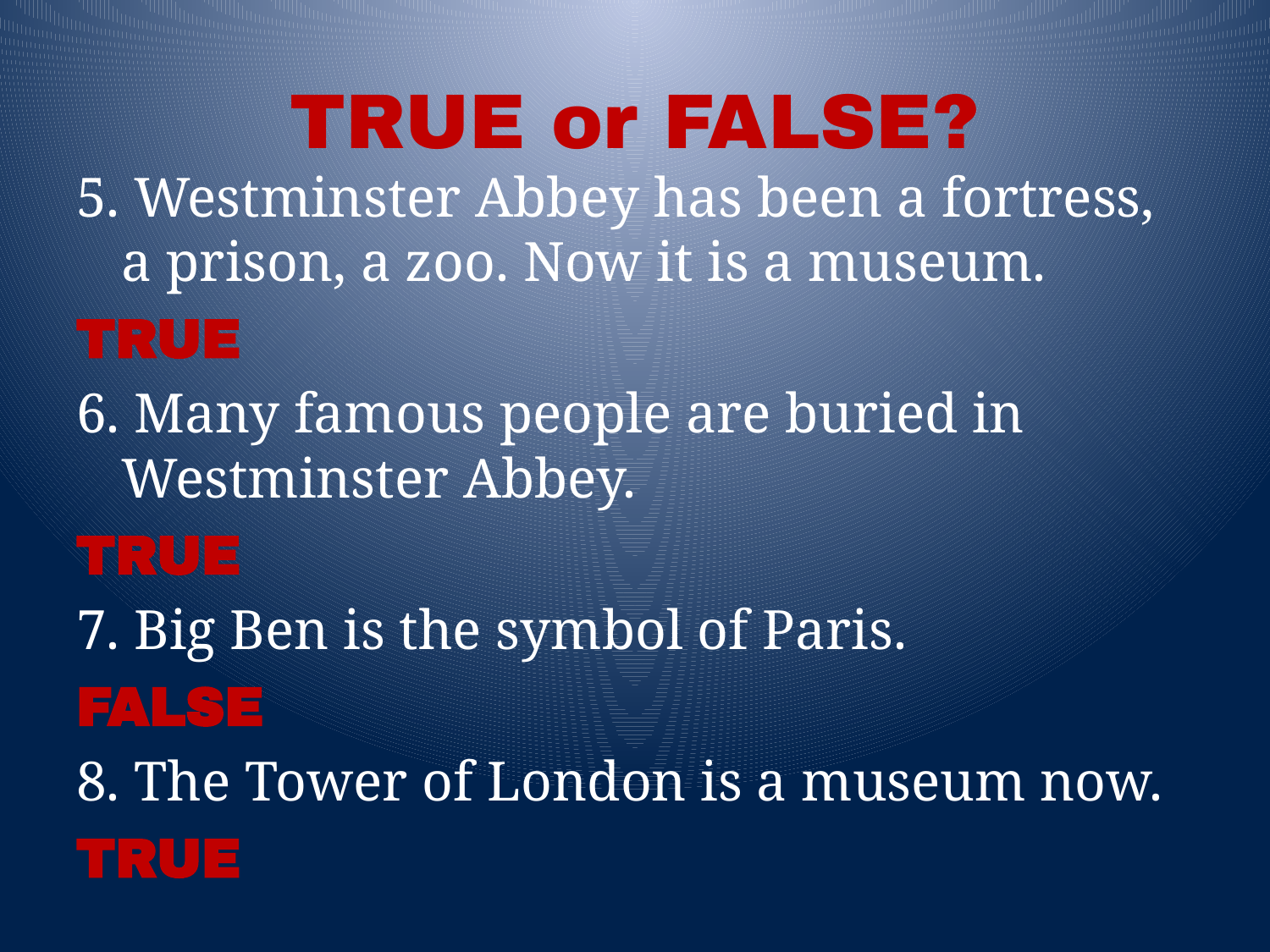

# TRUE or FALSE?
5. Westminster Abbey has been a fortress, a prison, a zoo. Now it is a museum.
TRUE
6. Many famous people are buried in Westminster Abbey.
TRUE
7. Big Ben is the symbol of Paris.
FALSE
8. The Tower of London is a museum now.
TRUE